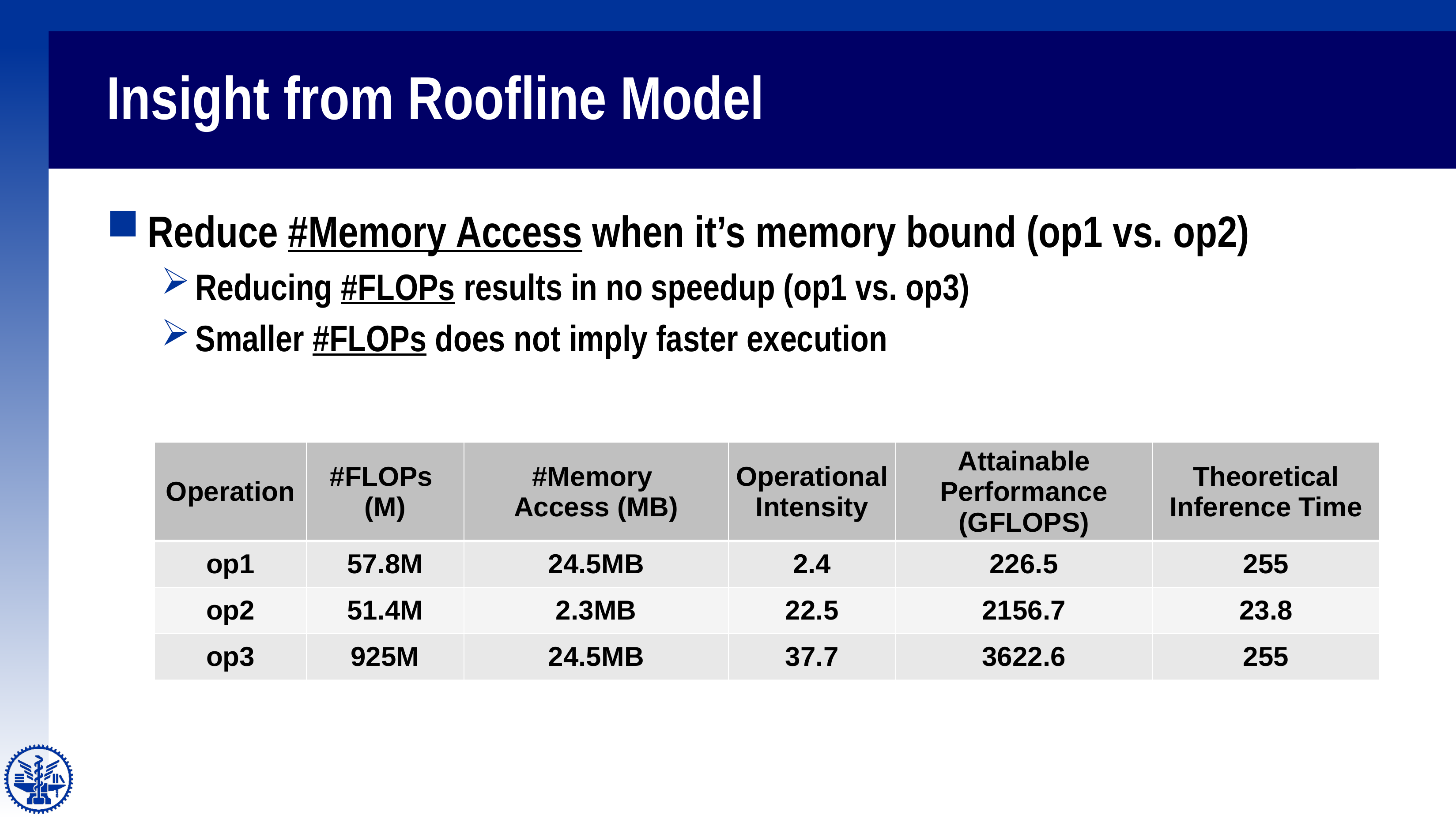

# Insight from Roofline Model
Reduce #Memory Access when it’s memory bound (op1 vs. op2)
Reducing #FLOPs results in no speedup (op1 vs. op3)
Smaller #FLOPs does not imply faster execution
| Operation | #FLOPs (M) | #Memory Access (MB) | Operational Intensity | Attainable Performance (GFLOPS) | Theoretical Inference Time |
| --- | --- | --- | --- | --- | --- |
| op1 | 57.8M | 24.5MB | 2.4 | 226.5 | 255 |
| op2 | 51.4M | 2.3MB | 22.5 | 2156.7 | 23.8 |
| op3 | 925M | 24.5MB | 37.7 | 3622.6 | 255 |